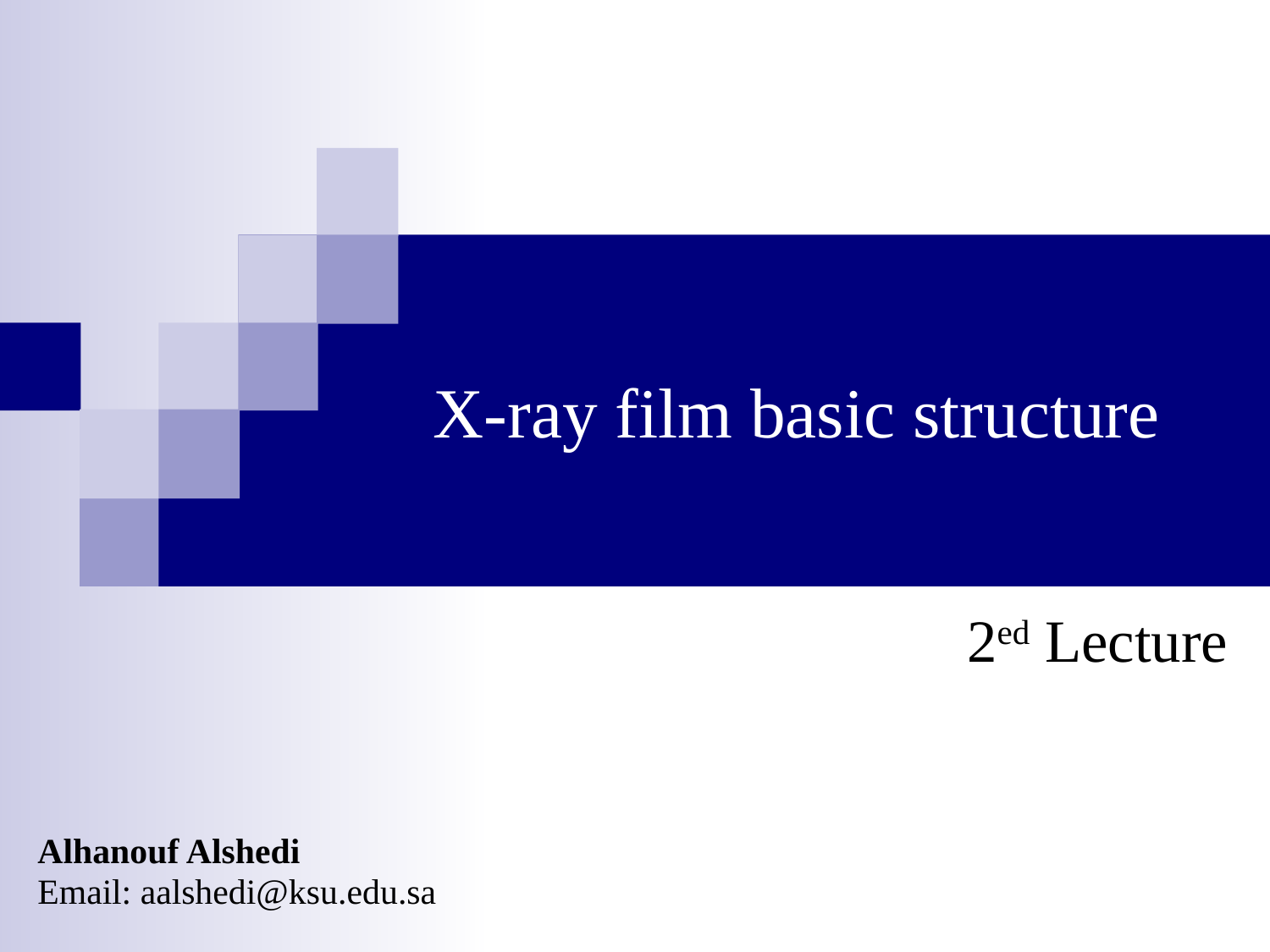

# X-ray film basic structure
2ed Lecture

Alhanouf Alshedi
Email: aalshedi@ksu.edu.sa